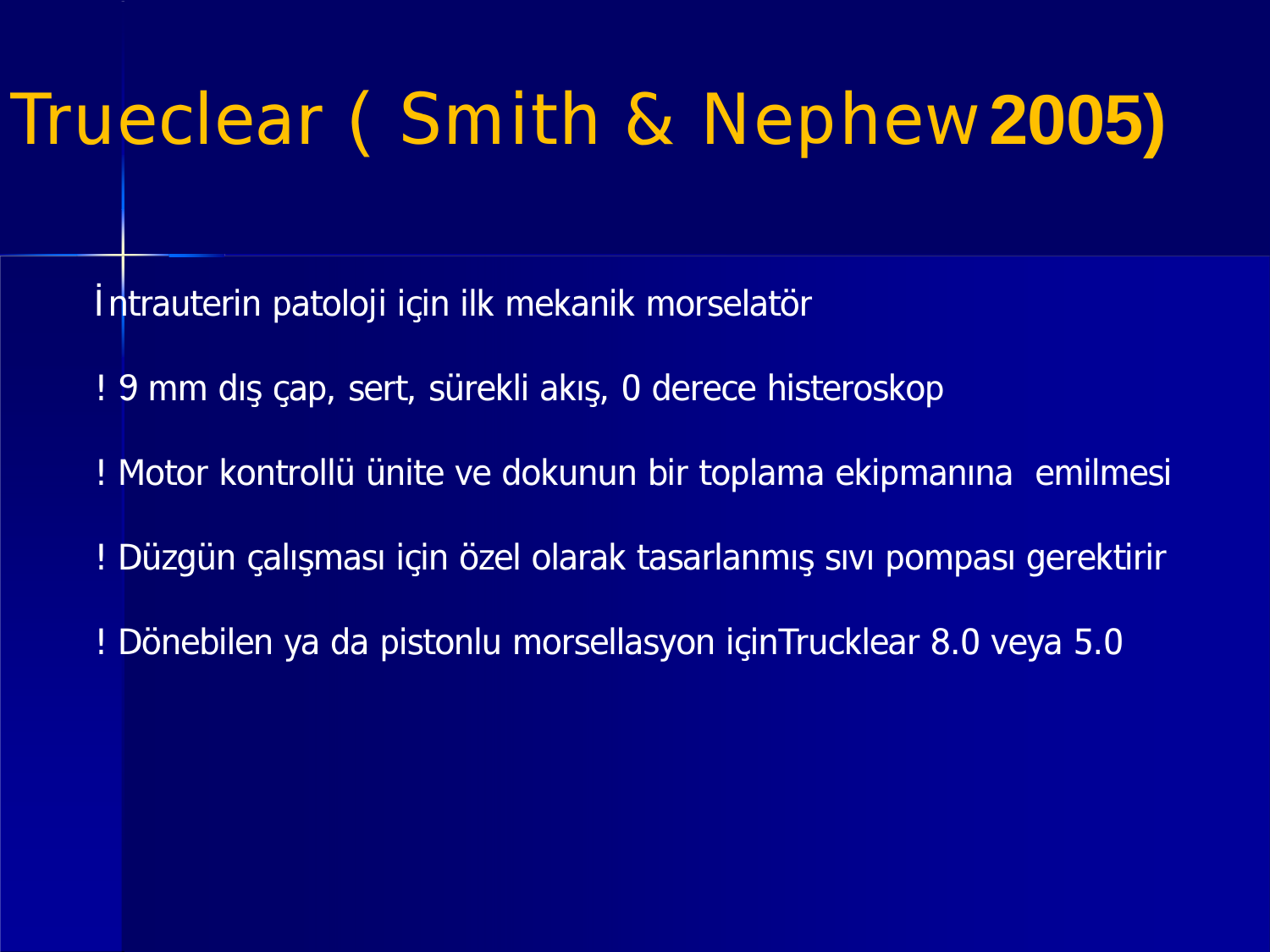

# Trueclear ( Smith & Nephew2005)
İntrauterin patoloji için ilk mekanik morselatör

! 9 mm dış çap, sert, sürekli akış, 0 derece histeroskop

! Motor kontrollü ünite ve dokunun bir toplama ekipmanına  emilmesi

! Düzgün çalışması için özel olarak tasarlanmış sıvı pompası gerektirir

! Dönebilen ya da pistonlu morsellasyon içinTrucklear 8.0 veya 5.0